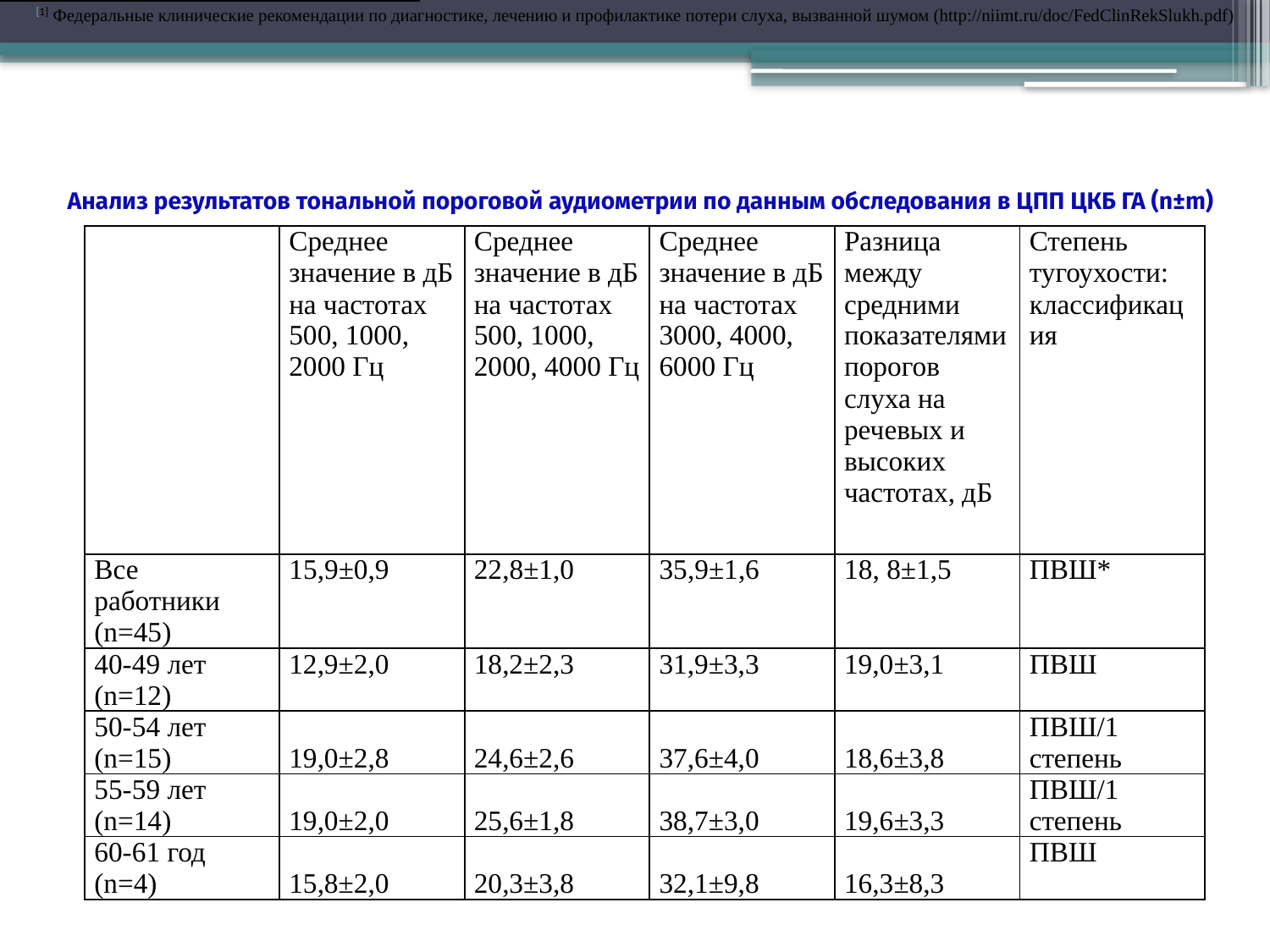

[1] Федеральные клинические рекомендации по диагностике, лечению и профилактике потери слуха, вызванной шумом (http://niimt.ru/doc/FedClinRekSlukh.pdf)

# Анализ результатов тональной пороговой аудиометрии по данным обследования в ЦПП ЦКБ ГА (n±m)
|  | Среднее значение в дБ на частотах 500, 1000, 2000 Гц | Среднее значение в дБ на частотах 500, 1000, 2000, 4000 Гц | Среднее значение в дБ на частотах 3000, 4000, 6000 Гц | Разница между средними показателями порогов слуха на речевых и высоких частотах, дБ | Степень тугоухости: классификация |
| --- | --- | --- | --- | --- | --- |
| Все работники (n=45) | 15,9±0,9 | 22,8±1,0 | 35,9±1,6 | 18, 8±1,5 | ПВШ\* |
| 40-49 лет (n=12) | 12,9±2,0 | 18,2±2,3 | 31,9±3,3 | 19,0±3,1 | ПВШ |
| 50-54 лет (n=15) | 19,0±2,8 | 24,6±2,6 | 37,6±4,0 | 18,6±3,8 | ПВШ/1 степень |
| 55-59 лет (n=14) | 19,0±2,0 | 25,6±1,8 | 38,7±3,0 | 19,6±3,3 | ПВШ/1 степень |
| 60-61 год (n=4) | 15,8±2,0 | 20,3±3,8 | 32,1±9,8 | 16,3±8,3 | ПВШ |